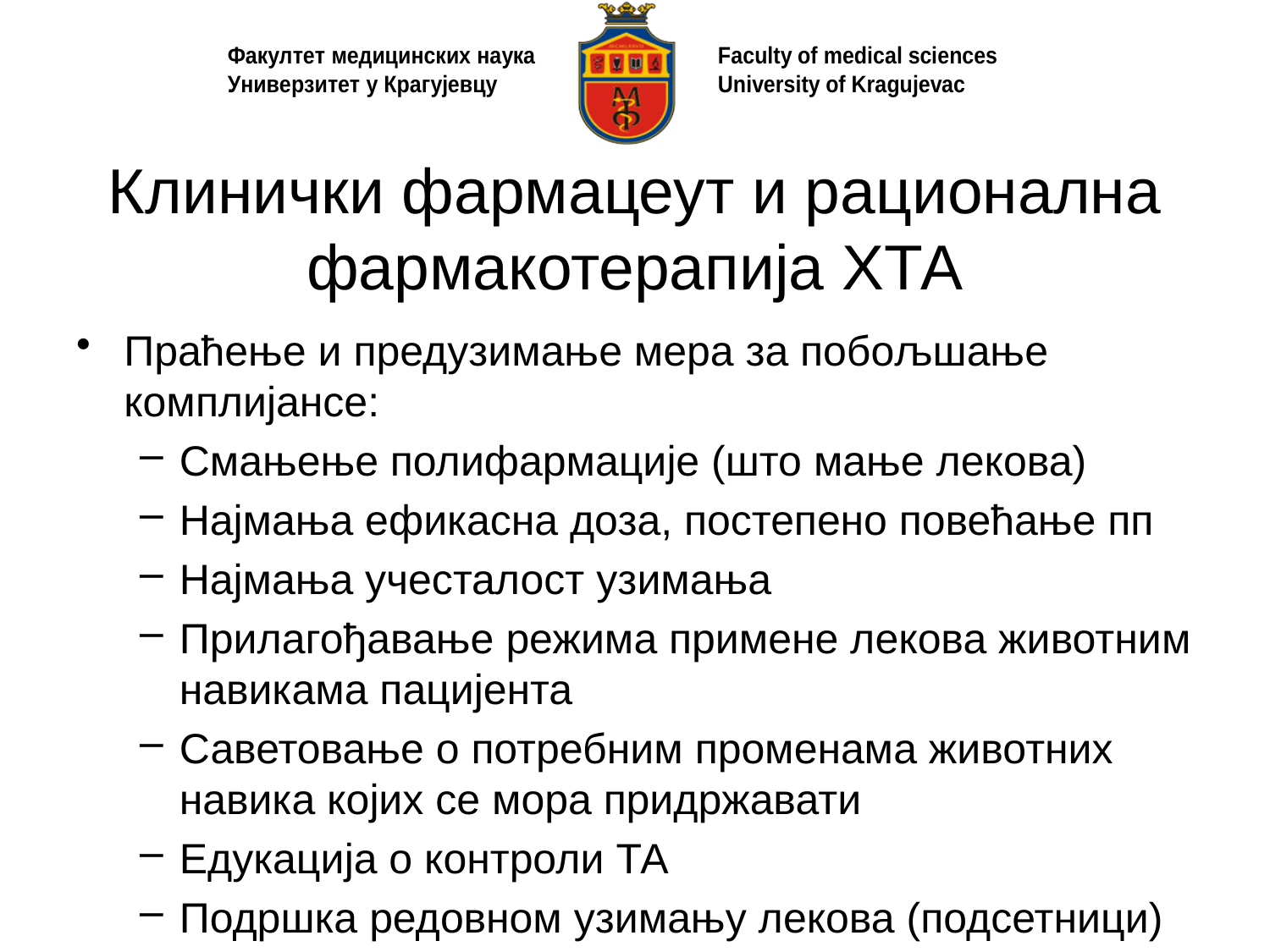

# Клинички фармацеут и рационална фармакотерапија ХТА
Праћење и предузимање мера за побољшање комплијансе:
Смањење полифармације (што мање лекова)
Најмања ефикасна доза, постепено повећање пп
Најмања учесталост узимања
Прилагођавање режима примене лекова животним навикама пацијента
Саветовање о потребним променама животних навика којих се мора придржавати
Едукација о контроли ТА
Подршка редовном узимању лекова (подсетници)